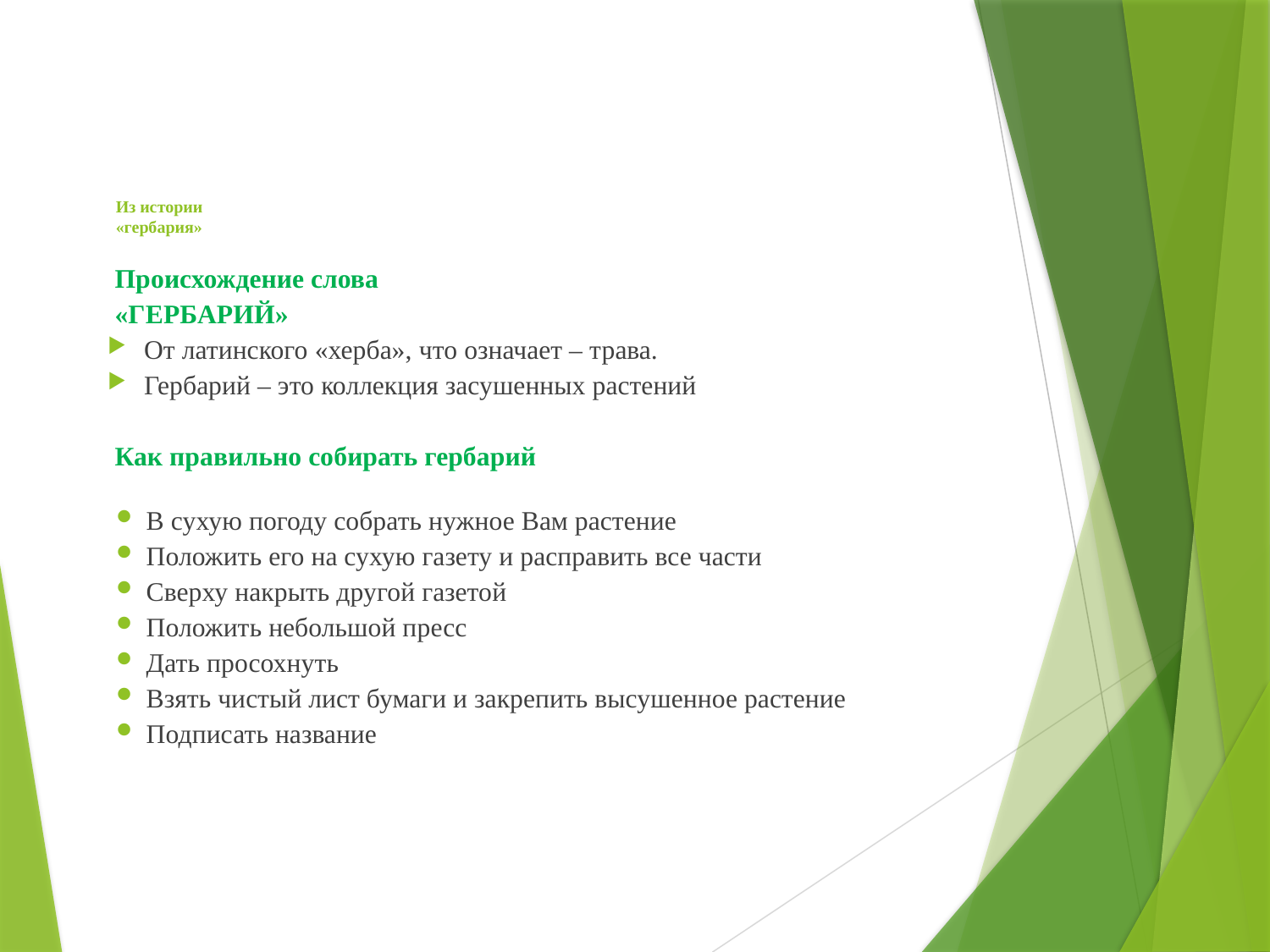

# Из истории «гербария»

Происхождение слова
«ГЕРБАРИЙ»
От латинского «херба», что означает – трава.
Гербарий – это коллекция засушенных растений

Как правильно собирать гербарий

В сухую погоду собрать нужное Вам растение
Положить его на сухую газету и расправить все части
Сверху накрыть другой газетой
Положить небольшой пресс
Дать просохнуть
Взять чистый лист бумаги и закрепить высушенное растение
Подписать название